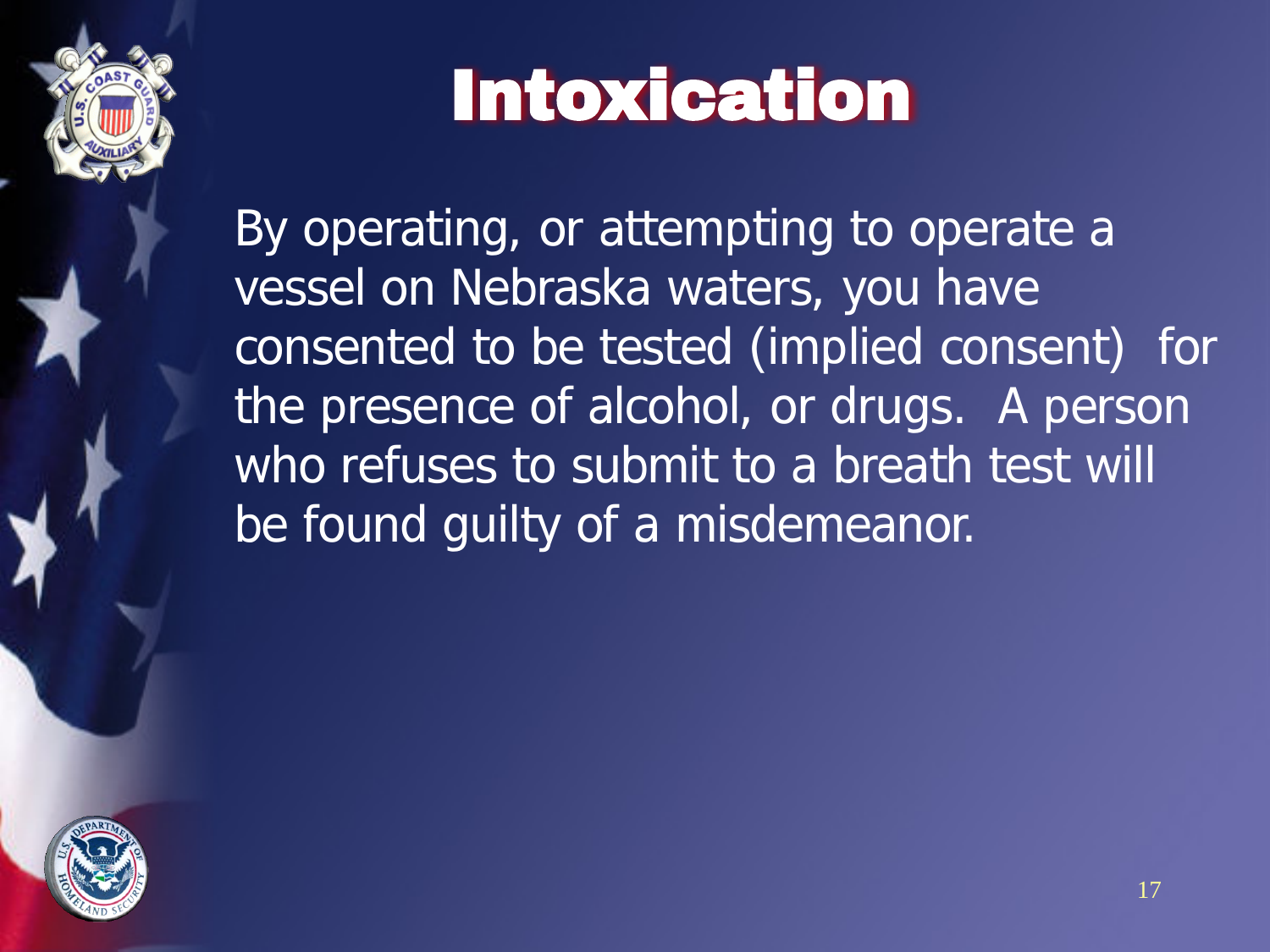

# Intoxication
By operating, or attempting to operate a vessel on Nebraska waters, you have consented to be tested (implied consent)  for the presence of alcohol, or drugs.  A person who refuses to submit to a breath test will be found guilty of a misdemeanor.

17